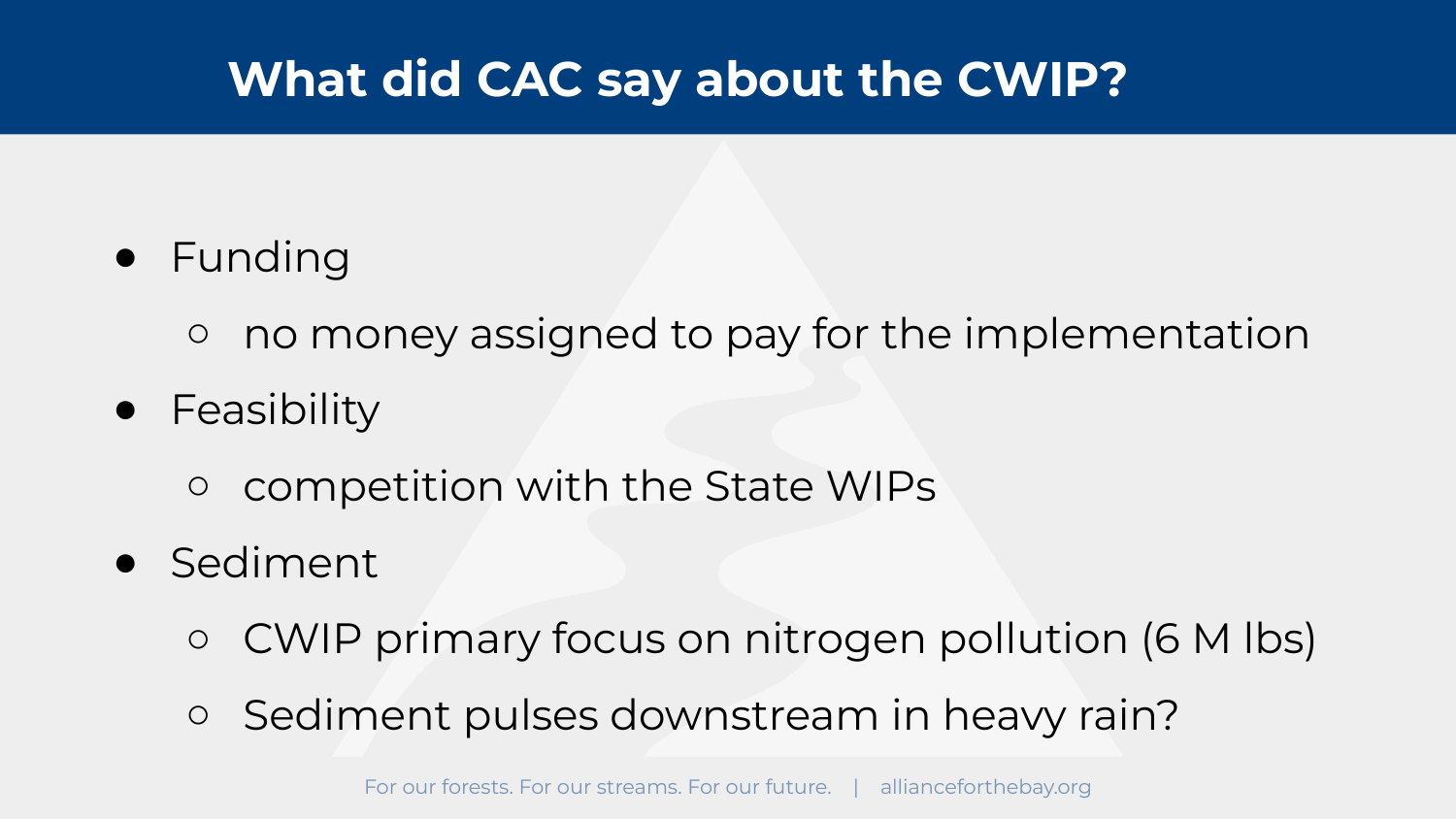

What did CAC say about the CWIP?

Funding
no money assigned to pay for the implementation
Feasibility
competition with the State WIPs
Sediment
CWIP primary focus on nitrogen pollution (6 M lbs)
Sediment pulses downstream in heavy rain?